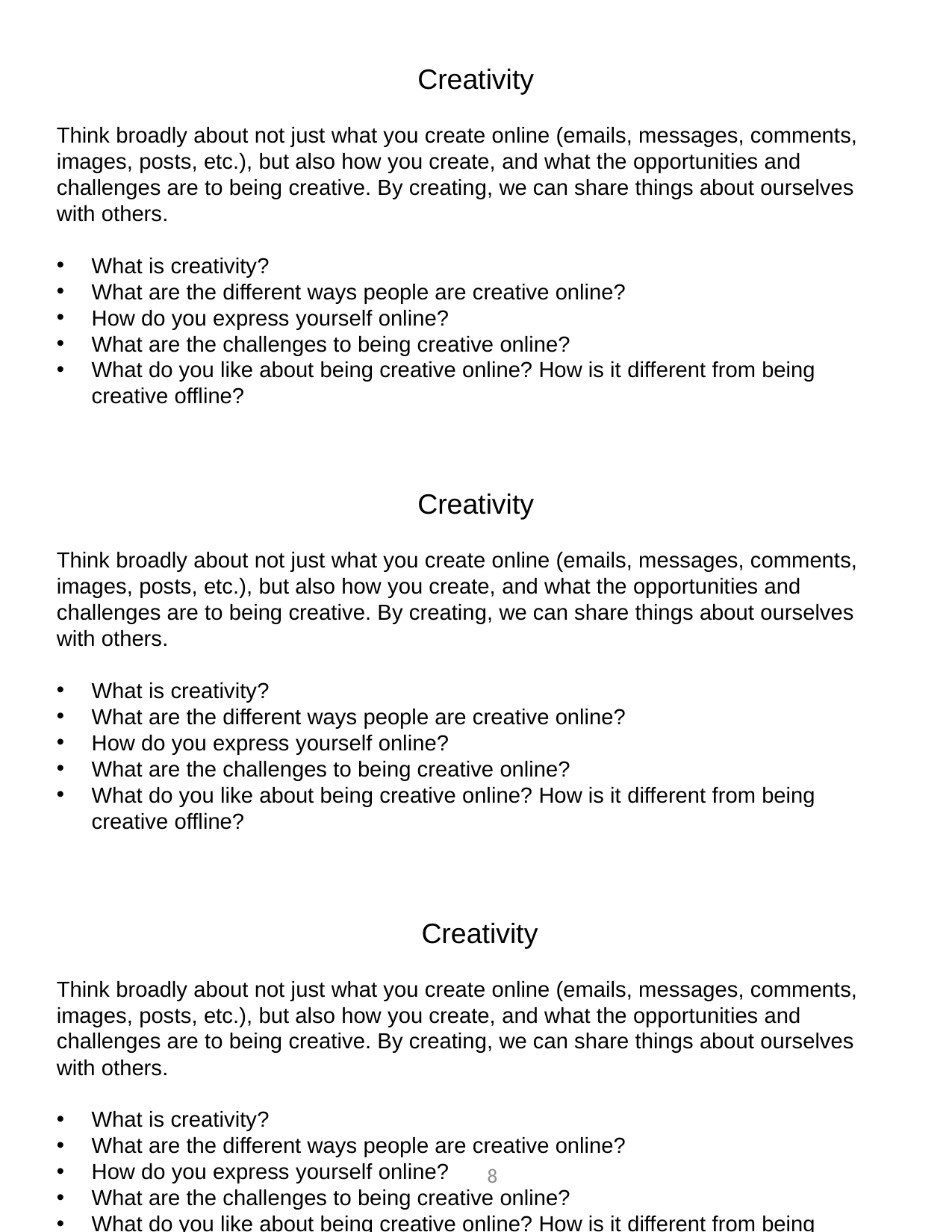

Creativity

Think broadly about not just what you create online (emails, messages, comments, images, posts, etc.), but also how you create, and what the opportunities and challenges are to being creative. By creating, we can share things about ourselves with others.

What is creativity?
What are the different ways people are creative online?
How do you express yourself online?
What are the challenges to being creative online?
What do you like about being creative online? How is it different from being creative offline?

Creativity

Think broadly about not just what you create online (emails, messages, comments, images, posts, etc.), but also how you create, and what the opportunities and challenges are to being creative. By creating, we can share things about ourselves with others.

What is creativity?
What are the different ways people are creative online?
How do you express yourself online?
What are the challenges to being creative online?
What do you like about being creative online? How is it different from being creative offline?

 Creativity

Think broadly about not just what you create online (emails, messages, comments, images, posts, etc.), but also how you create, and what the opportunities and challenges are to being creative. By creating, we can share things about ourselves with others.

What is creativity?
What are the different ways people are creative online?
How do you express yourself online?
What are the challenges to being creative online?
What do you like about being creative online? How is it different from being creative offline?
8